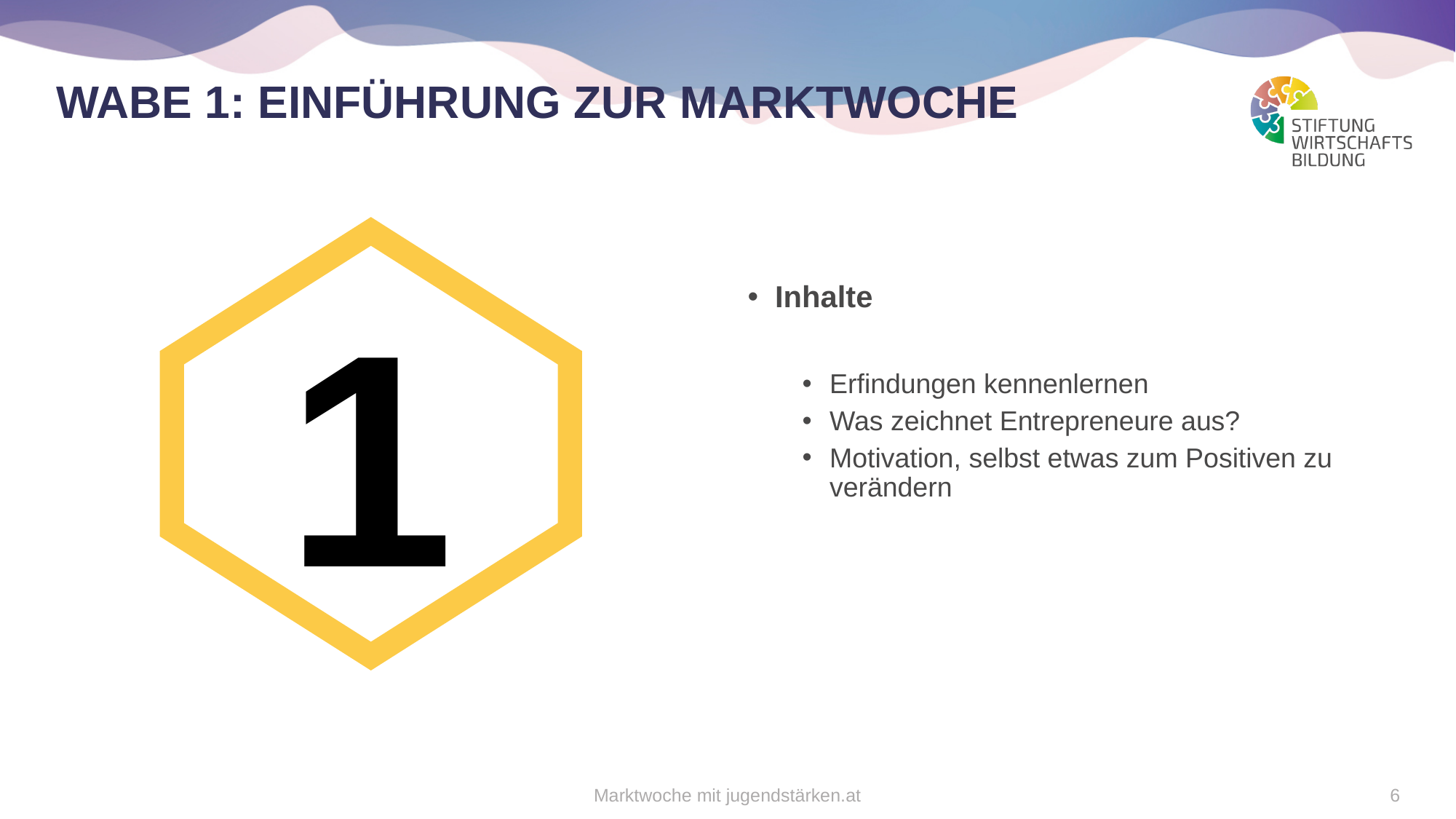

# Wabe 1: Einführung zur marktwoche

1
Inhalte

Erfindungen kennenlernen
Was zeichnet Entrepreneure aus?
Motivation, selbst etwas zum Positiven zu verändern
Marktwoche mit jugendstärken.at
6